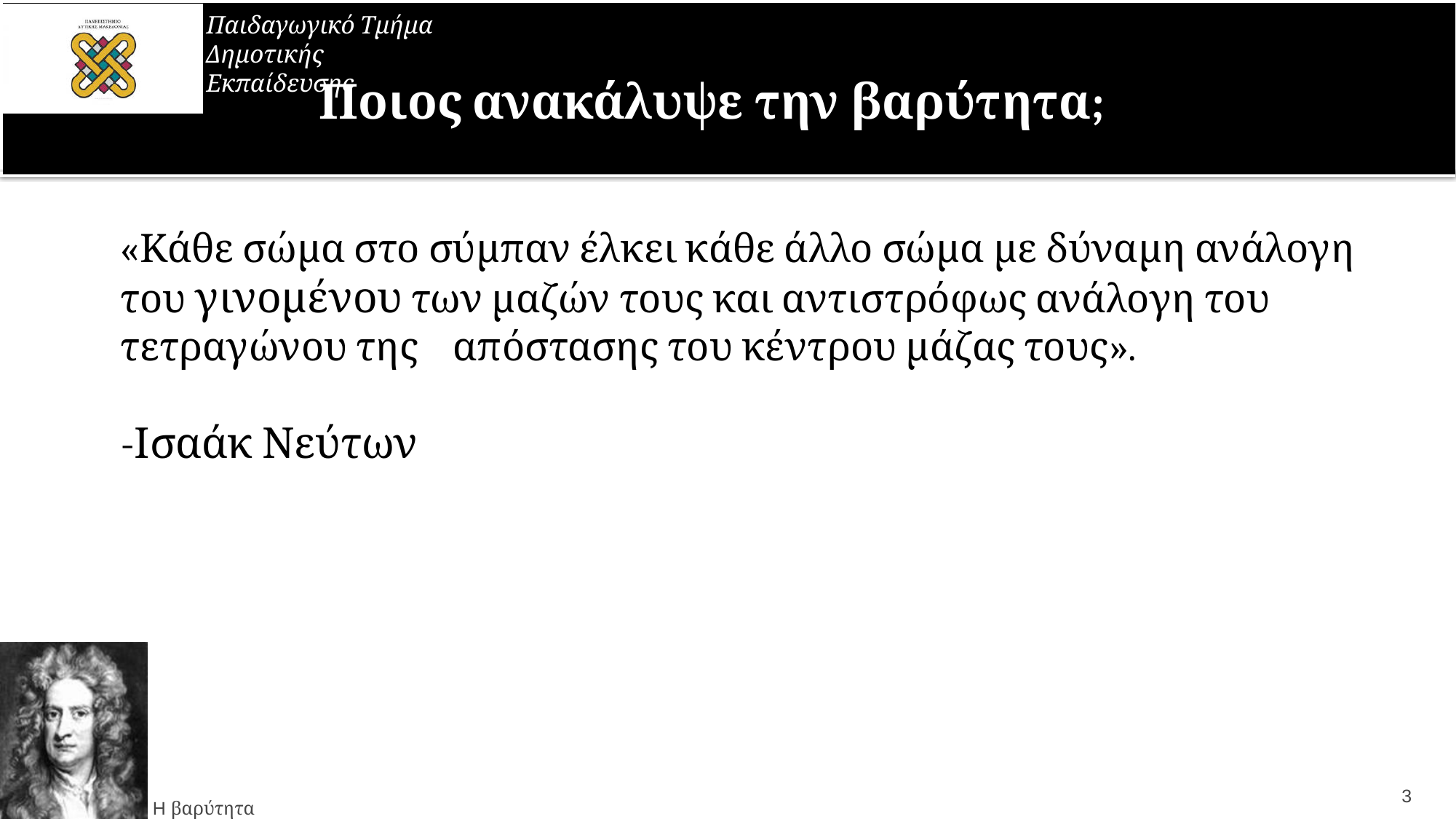

# Ποιος ανακάλυψε την βαρύτητα;
«Κάθε σώμα στο σύμπαν έλκει κάθε άλλο σώμα με δύναμη ανάλογη του γινομένου των μαζών τους και αντιστρόφως ανάλογη του τετραγώνου της    απόστασης του κέντρου μάζας τους».

-Ισαάκ Νεύτων

3
Η βαρύτητα